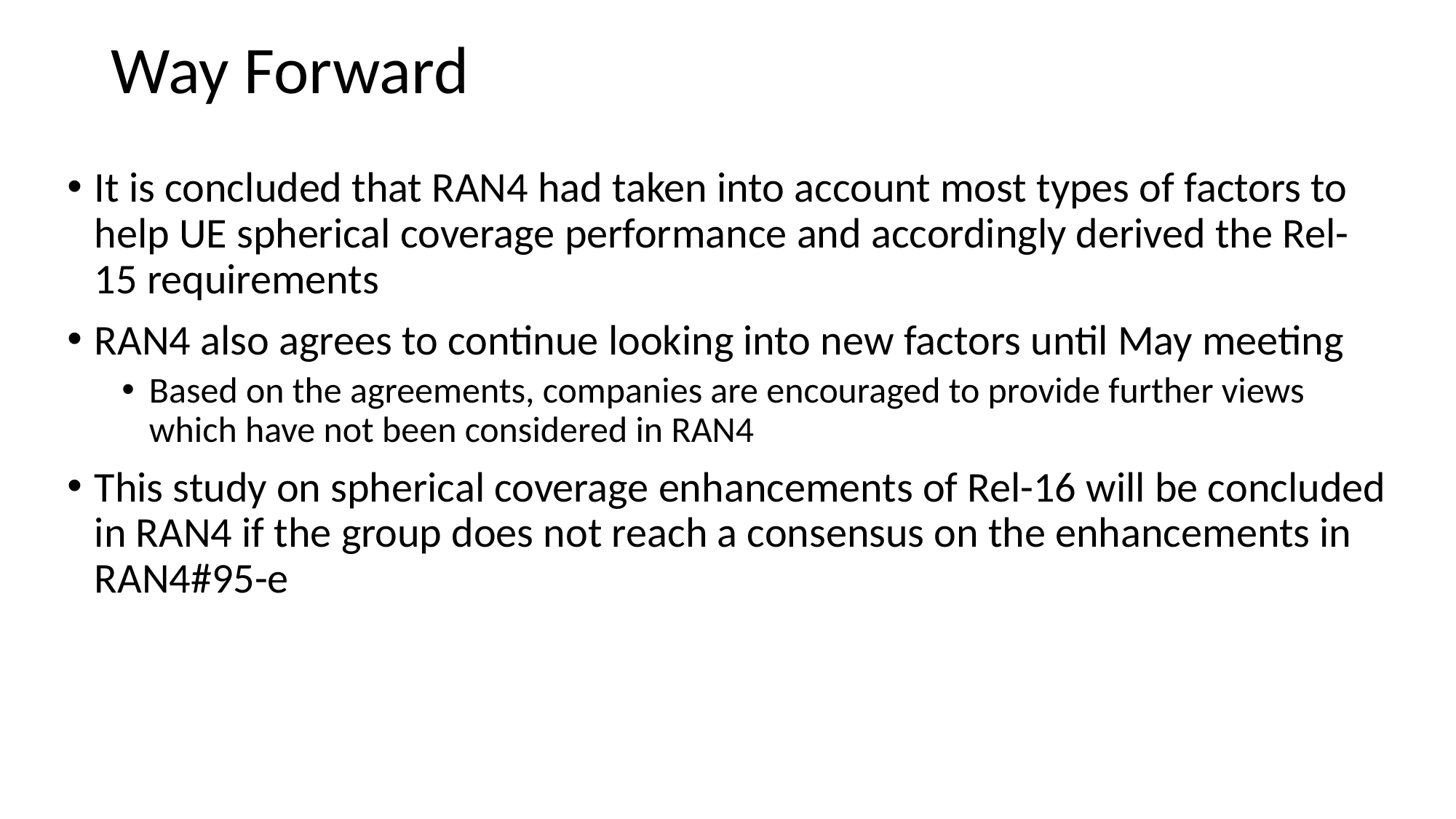

Way Forward
It is concluded that RAN4 had taken into account most types of factors to help UE spherical coverage performance and accordingly derived the Rel-15 requirements
RAN4 also agrees to continue looking into new factors until May meeting
Based on the agreements, companies are encouraged to provide further views which have not been considered in RAN4
This study on spherical coverage enhancements of Rel-16 will be concluded in RAN4 if the group does not reach a consensus on the enhancements in RAN4#95-e